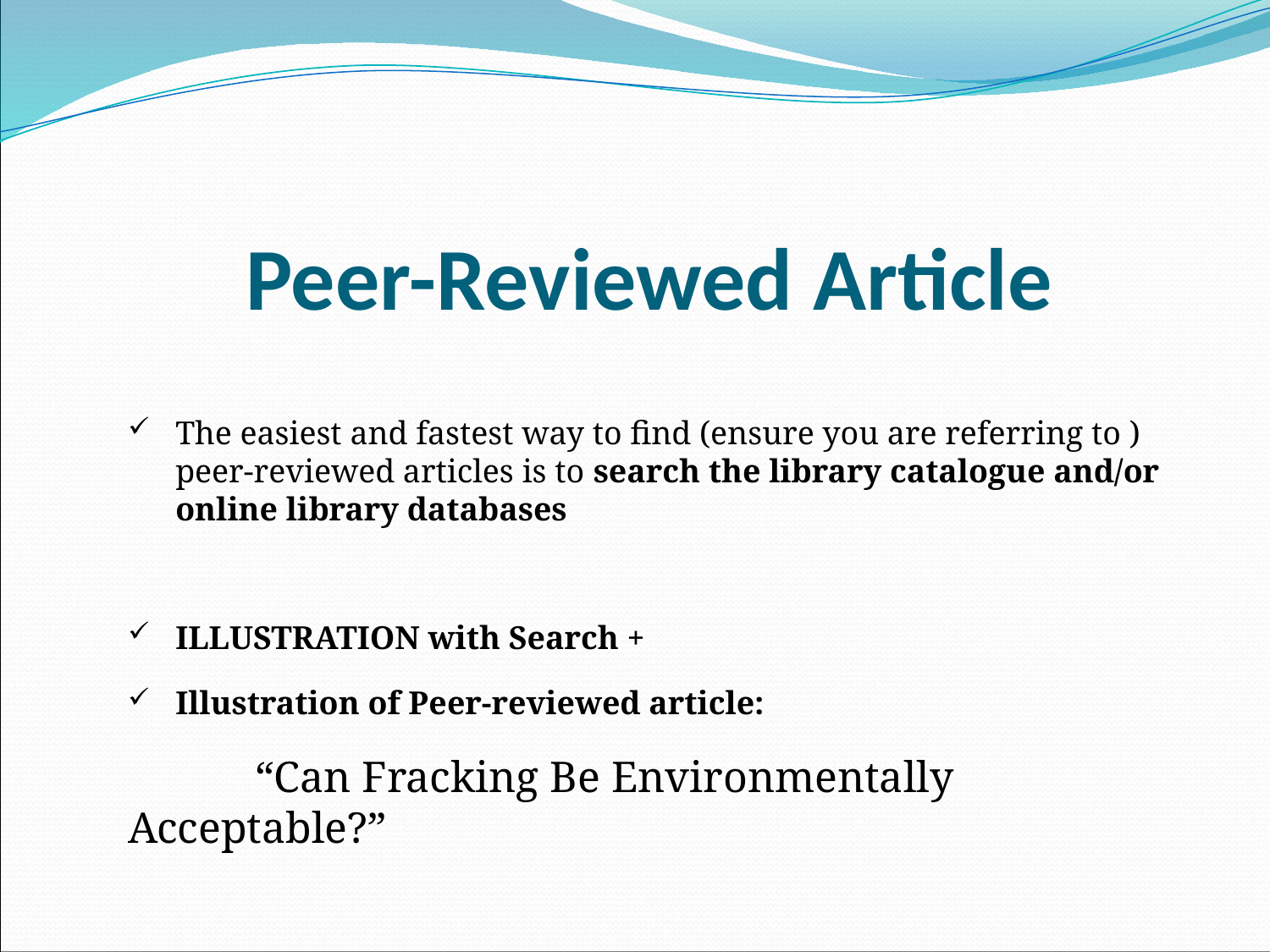

# Peer-Reviewed Article

The easiest and fastest way to find (ensure you are referring to ) peer-reviewed articles is to search the library catalogue and/or online library databases

ILLUSTRATION with Search +
Illustration of Peer-reviewed article:
	“Can Fracking Be Environmentally Acceptable?”